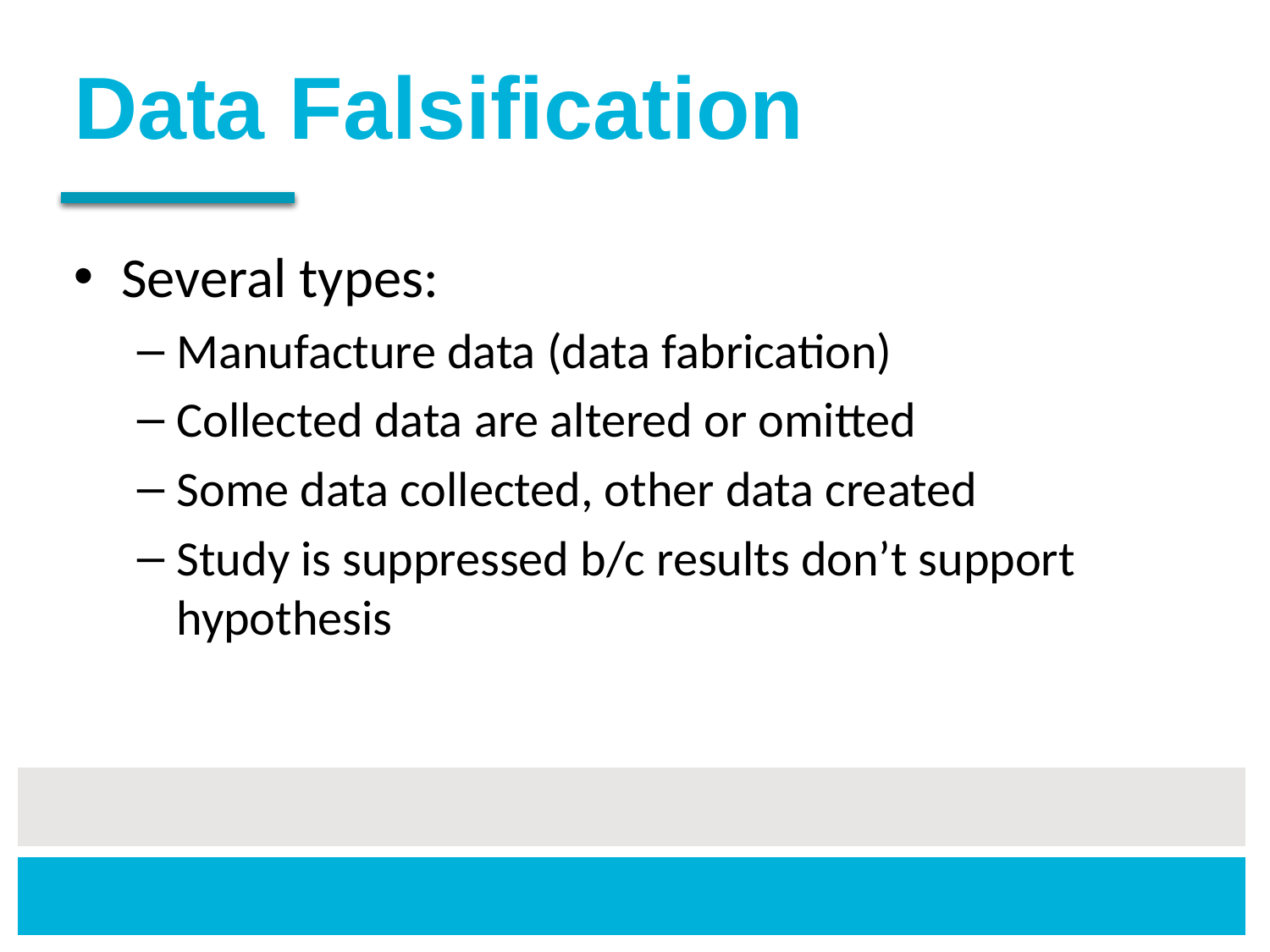

# Data Falsification
Several types:
Manufacture data (data fabrication)
Collected data are altered or omitted
Some data collected, other data created
Study is suppressed b/c results don’t support hypothesis